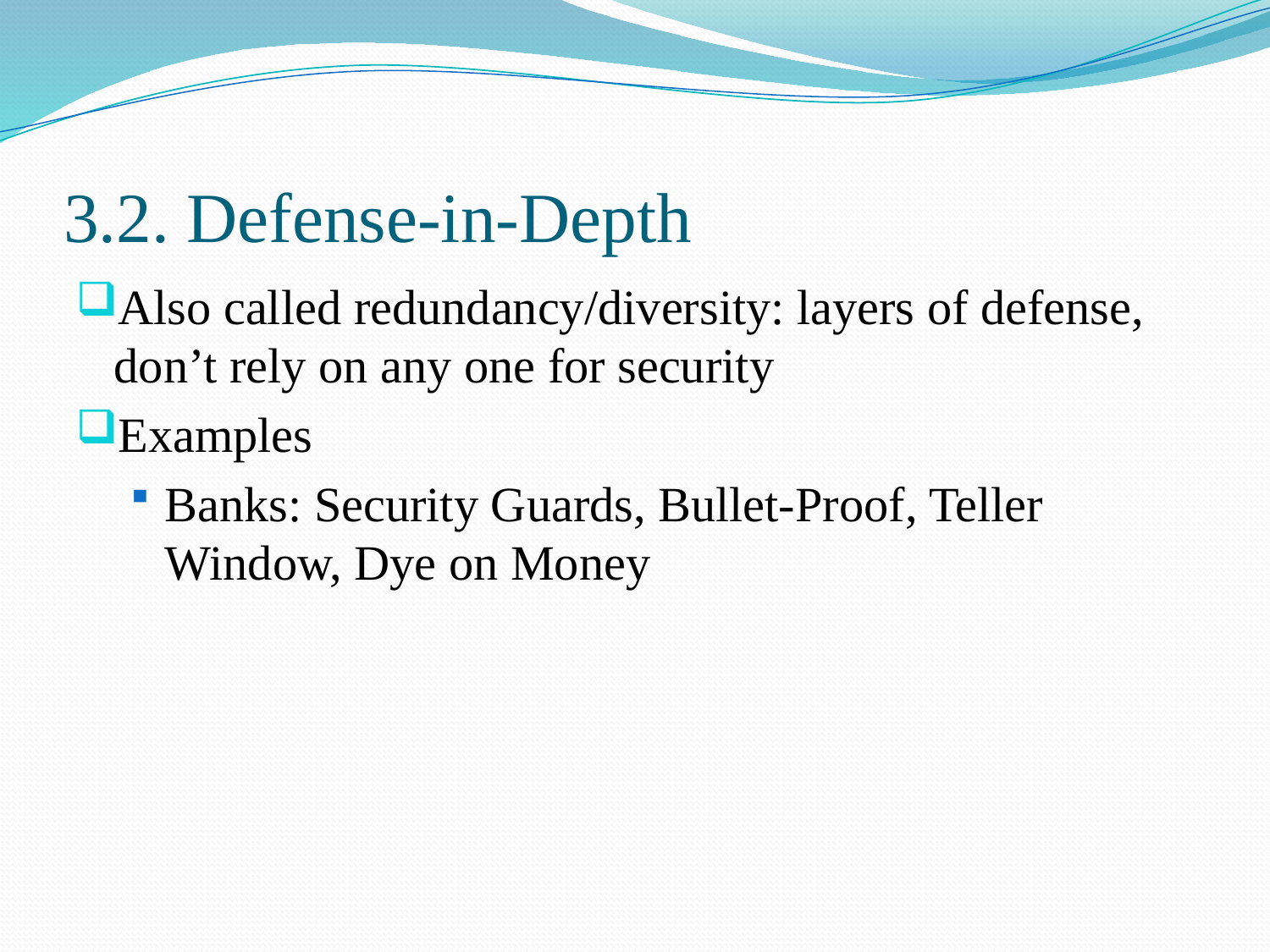

# 3.2. Defense-in-Depth
Also called redundancy/diversity: layers of defense, don’t rely on any one for security
Examples
Banks: Security Guards, Bullet-Proof, Teller Window, Dye on Money